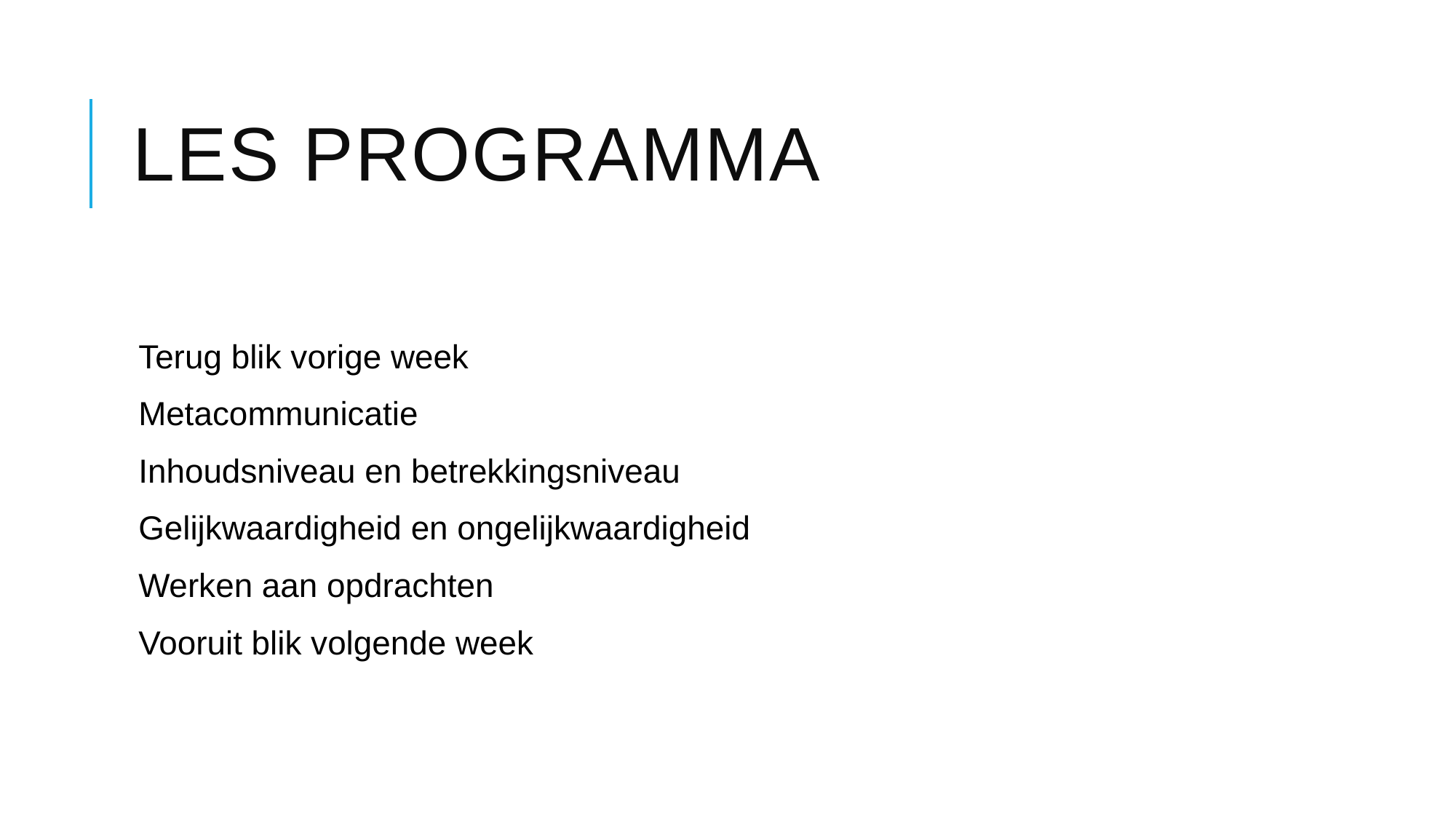

# Les programma

Terug blik vorige week
Metacommunicatie
Inhoudsniveau en betrekkingsniveau
Gelijkwaardigheid en ongelijkwaardigheid
Werken aan opdrachten
Vooruit blik volgende week